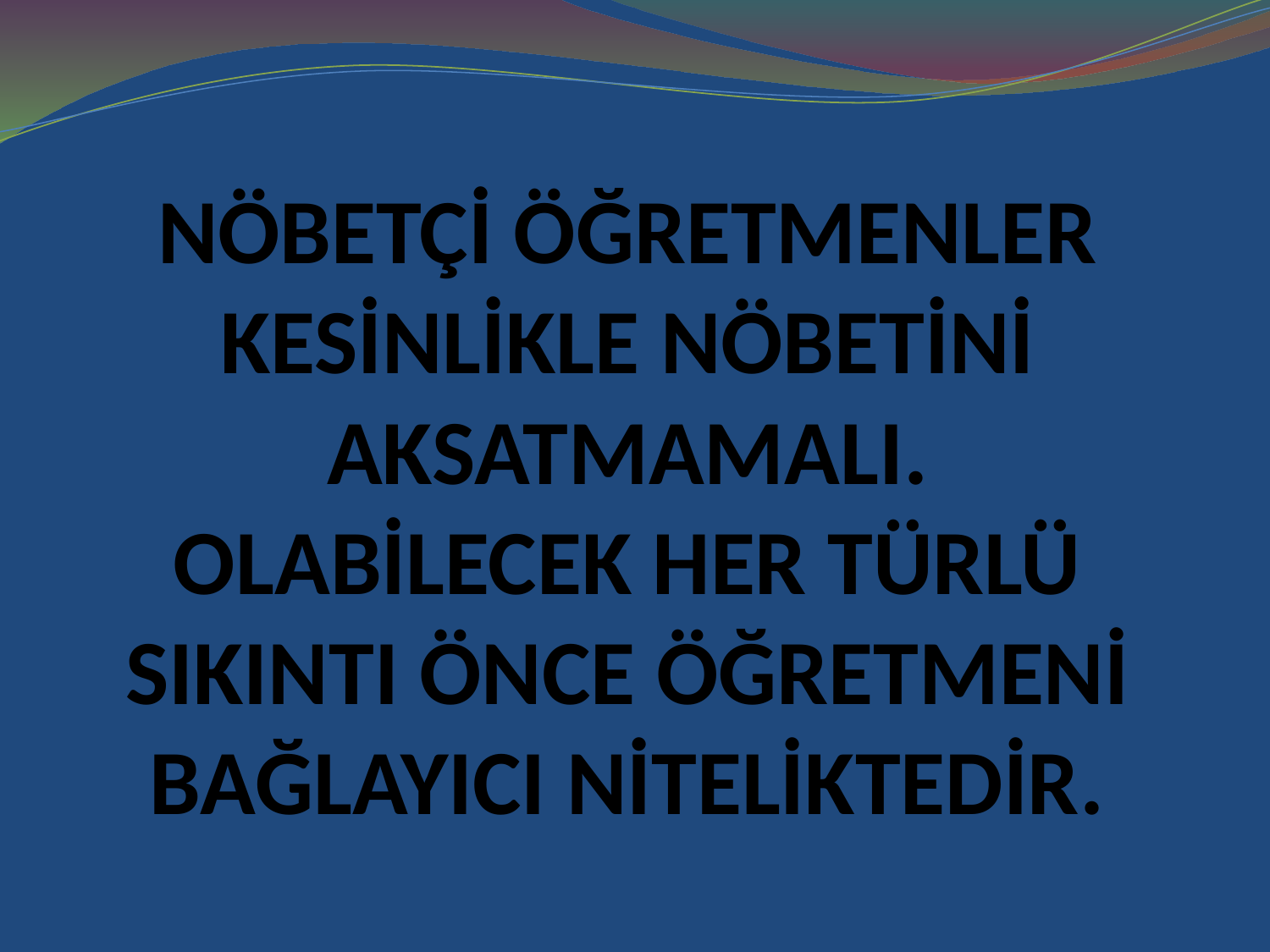

# NÖBETÇİ ÖĞRETMENLER KESİNLİKLE NÖBETİNİ AKSATMAMALI. OLABİLECEK HER TÜRLÜ SIKINTI ÖNCE ÖĞRETMENİ BAĞLAYICI NİTELİKTEDİR.